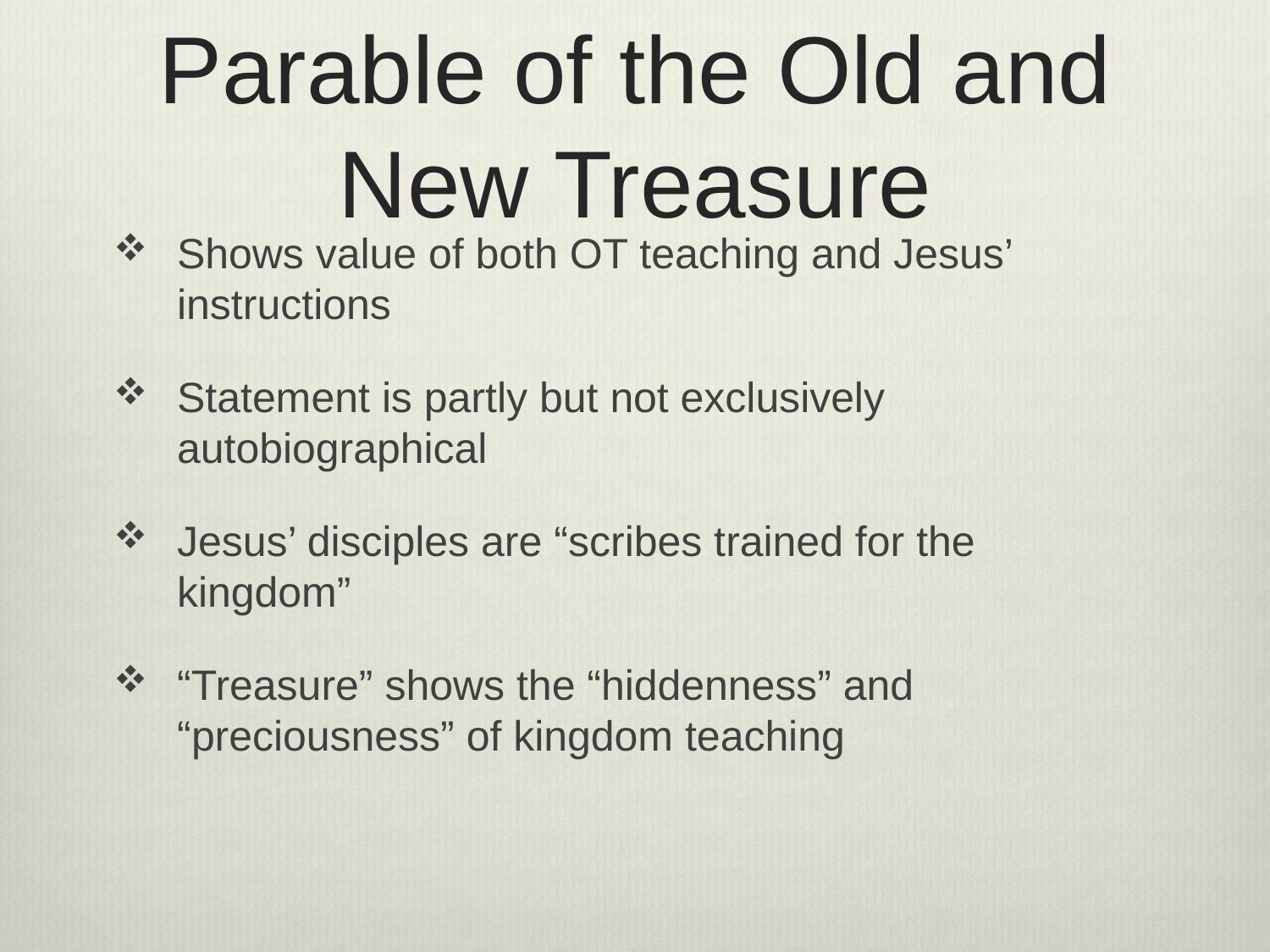

# Parable of the Old and New Treasure
Shows value of both OT teaching and Jesus’ instructions
Statement is partly but not exclusively autobiographical
Jesus’ disciples are “scribes trained for the kingdom”
“Treasure” shows the “hiddenness” and “preciousness” of kingdom teaching